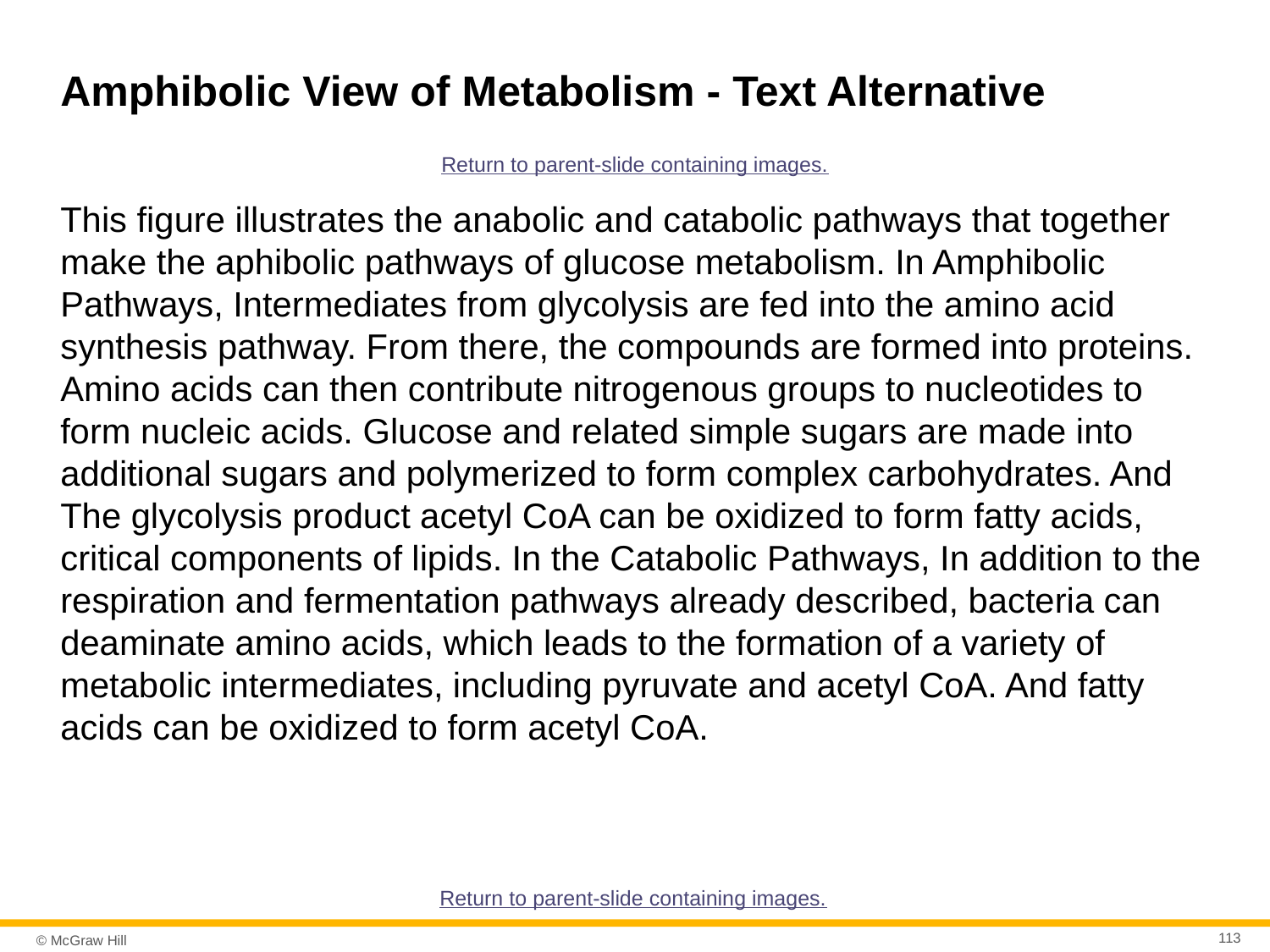

# Amphibolic View of Metabolism - Text Alternative
Return to parent-slide containing images.
This figure illustrates the anabolic and catabolic pathways that together make the aphibolic pathways of glucose metabolism. In Amphibolic Pathways, Intermediates from glycolysis are fed into the amino acid synthesis pathway. From there, the compounds are formed into proteins. Amino acids can then contribute nitrogenous groups to nucleotides to form nucleic acids. Glucose and related simple sugars are made into additional sugars and polymerized to form complex carbohydrates. And The glycolysis product acetyl CoA can be oxidized to form fatty acids, critical components of lipids. In the Catabolic Pathways, In addition to the respiration and fermentation pathways already described, bacteria can deaminate amino acids, which leads to the formation of a variety of metabolic intermediates, including pyruvate and acetyl CoA. And fatty acids can be oxidized to form acetyl CoA.
Return to parent-slide containing images.